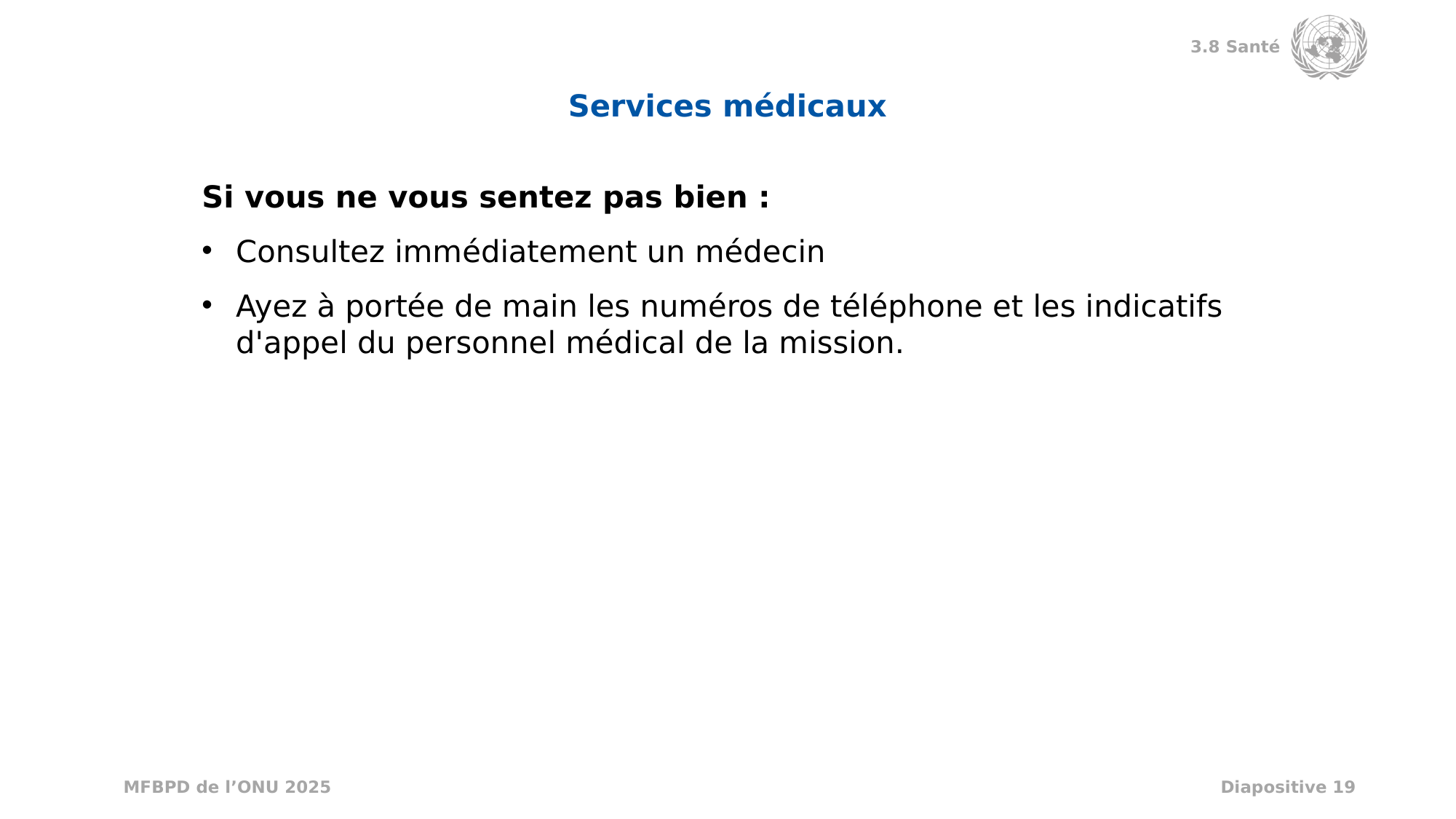

Services médicaux
Si vous ne vous sentez pas bien :
Consultez immédiatement un médecin
Ayez à portée de main les numéros de téléphone et les indicatifs d'appel du personnel médical de la mission.